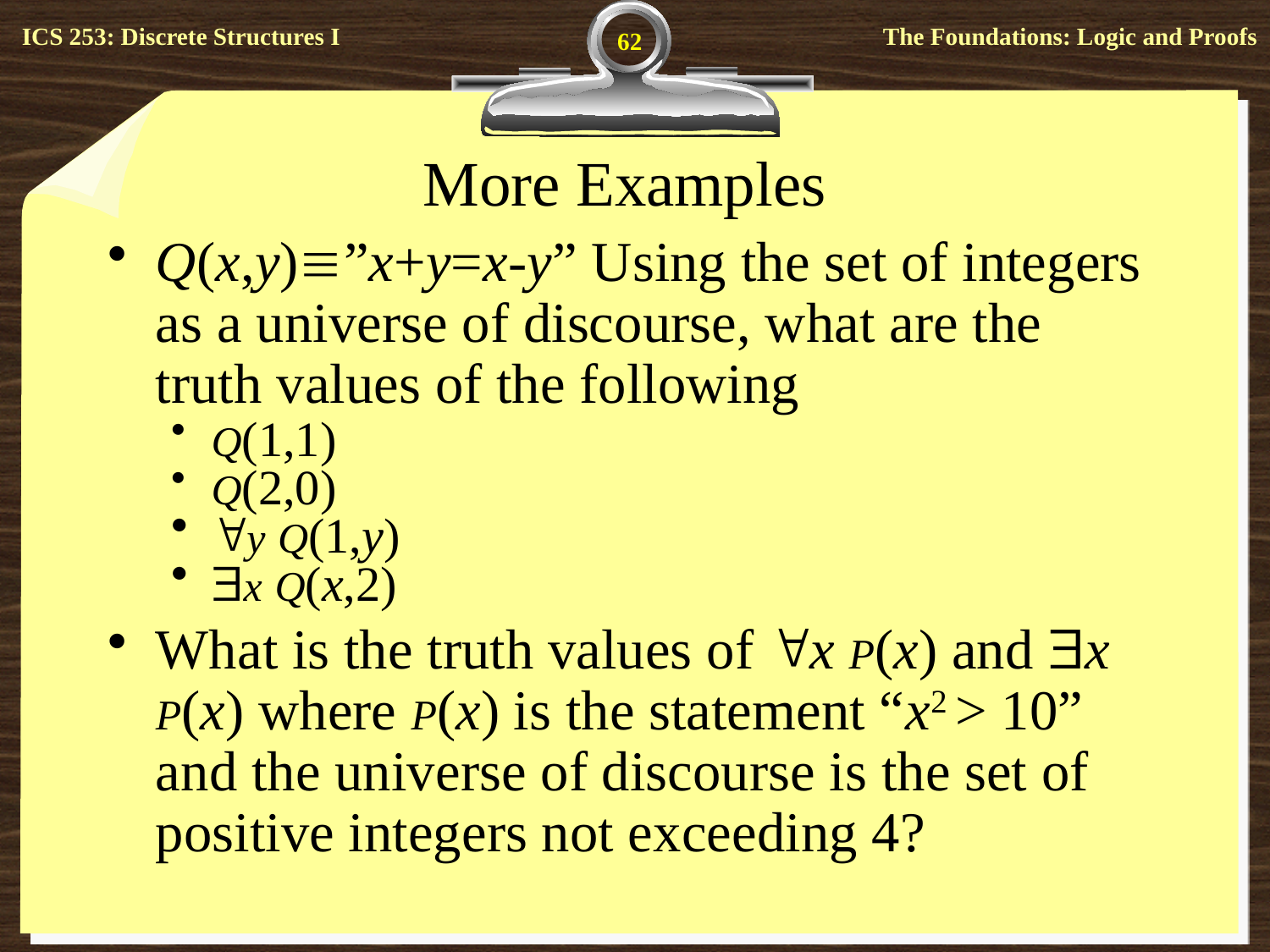

62
# More Examples
Q(x,y)≡”x+y=x-y” Using the set of integers as a universe of discourse, what are the truth values of the following
Q(1,1)
Q(2,0)
∀y Q(1,y)
∃x Q(x,2)
What is the truth values of ∀x P(x) and ∃x P(x) where P(x) is the statement “x2 > 10” and the universe of discourse is the set of positive integers not exceeding 4?